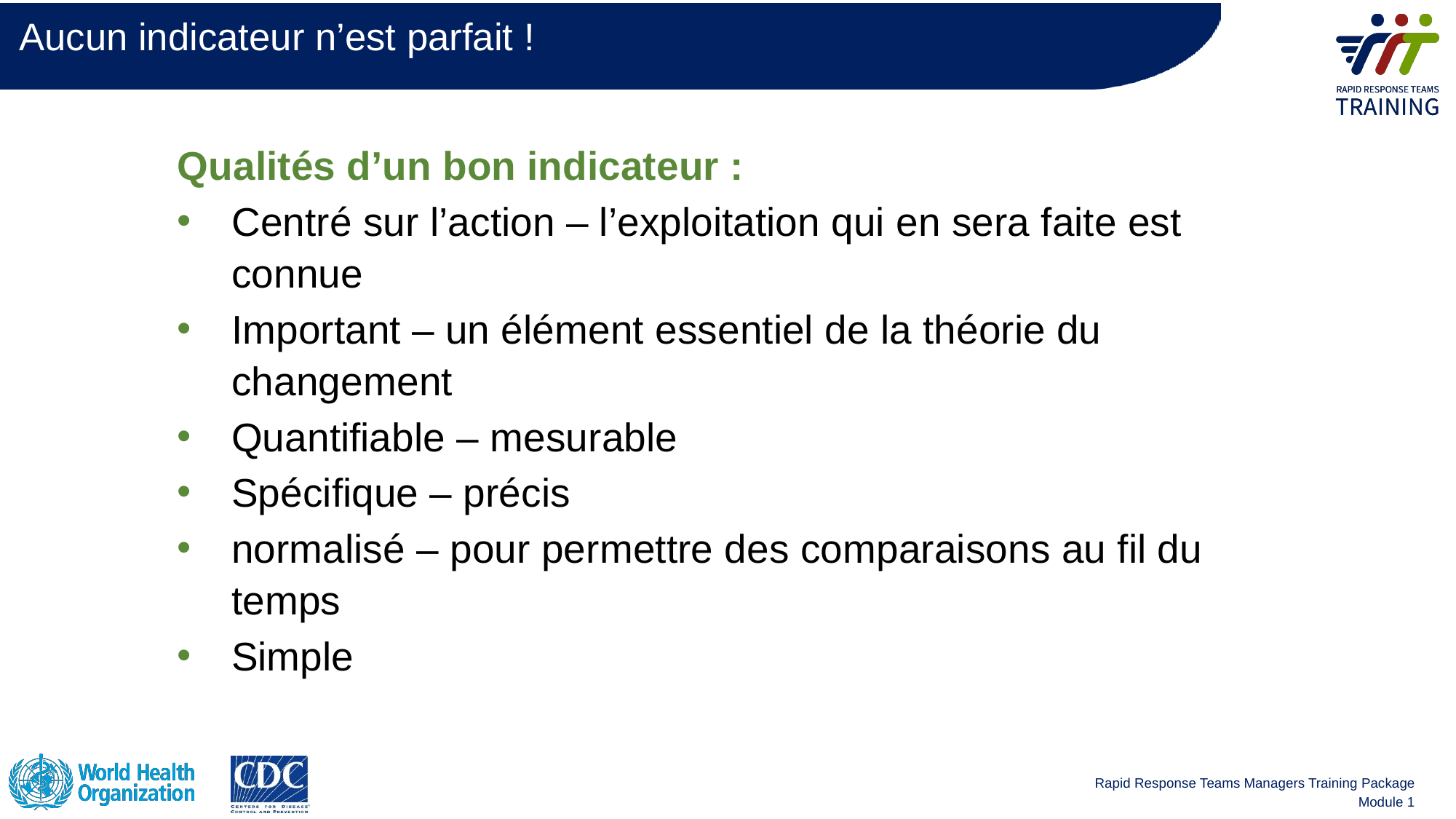

# Aucun indicateur n’est parfait !
Qualités d’un bon indicateur :
Centré sur l’action – l’exploitation qui en sera faite est connue
Important – un élément essentiel de la théorie du changement
Quantifiable – mesurable
Spécifique – précis
normalisé – pour permettre des comparaisons au fil du temps
Simple